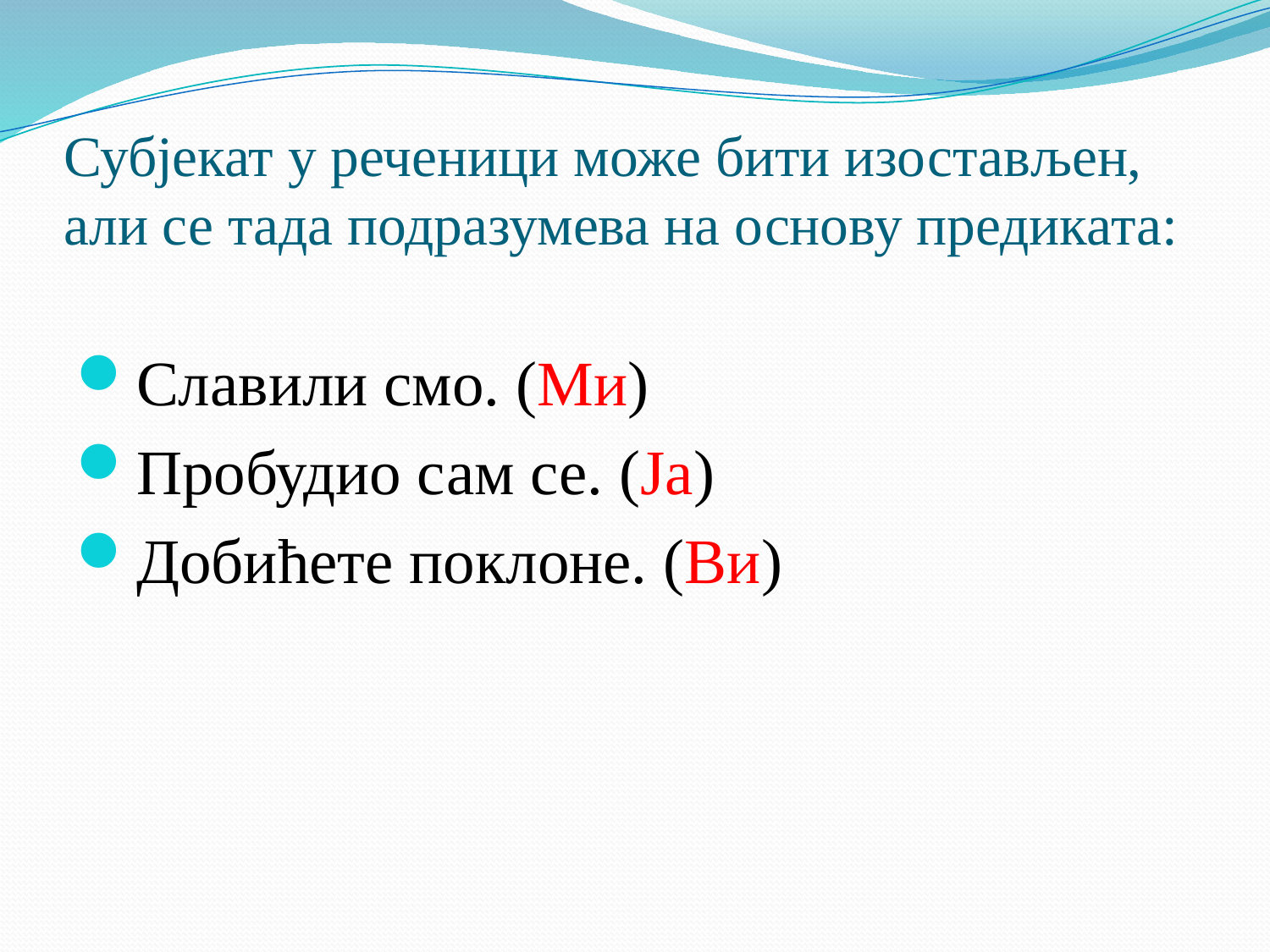

# Субјекат у реченици може бити изостављен, али се тада подразумева на основу предиката:

Славили смо. (Ми)
Пробудио сам се. (Ја)
Добићете поклоне. (Ви)